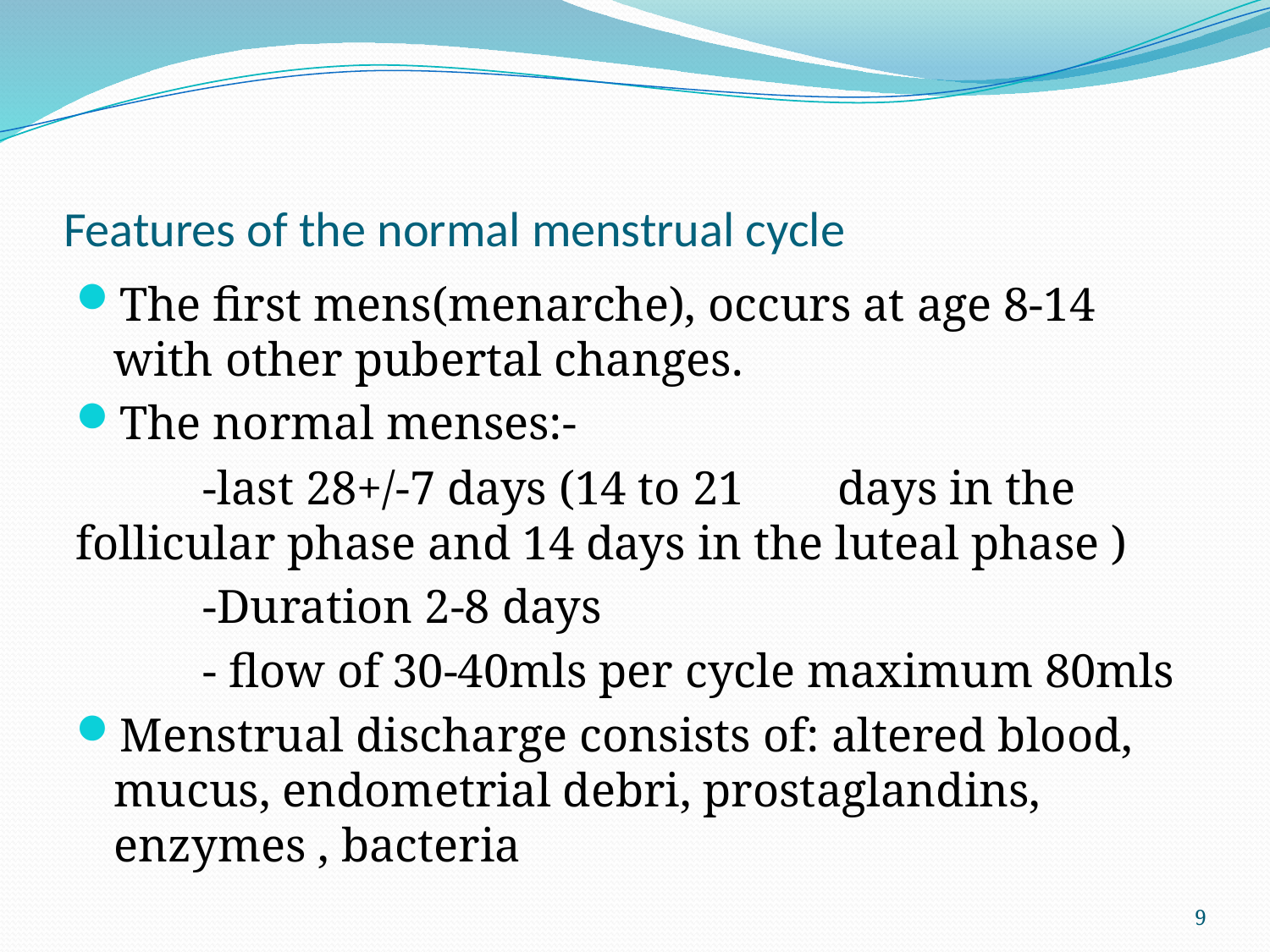

# Features of the normal menstrual cycle
The first mens(menarche), occurs at age 8-14 with other pubertal changes.
The normal menses:-
	-last 28+/-7 days (14 to 21 	days in the follicular phase and 14 days in the luteal phase )
	-Duration 2-8 days
	- flow of 30-40mls per cycle maximum 80mls
Menstrual discharge consists of: altered blood, mucus, endometrial debri, prostaglandins, enzymes , bacteria
9